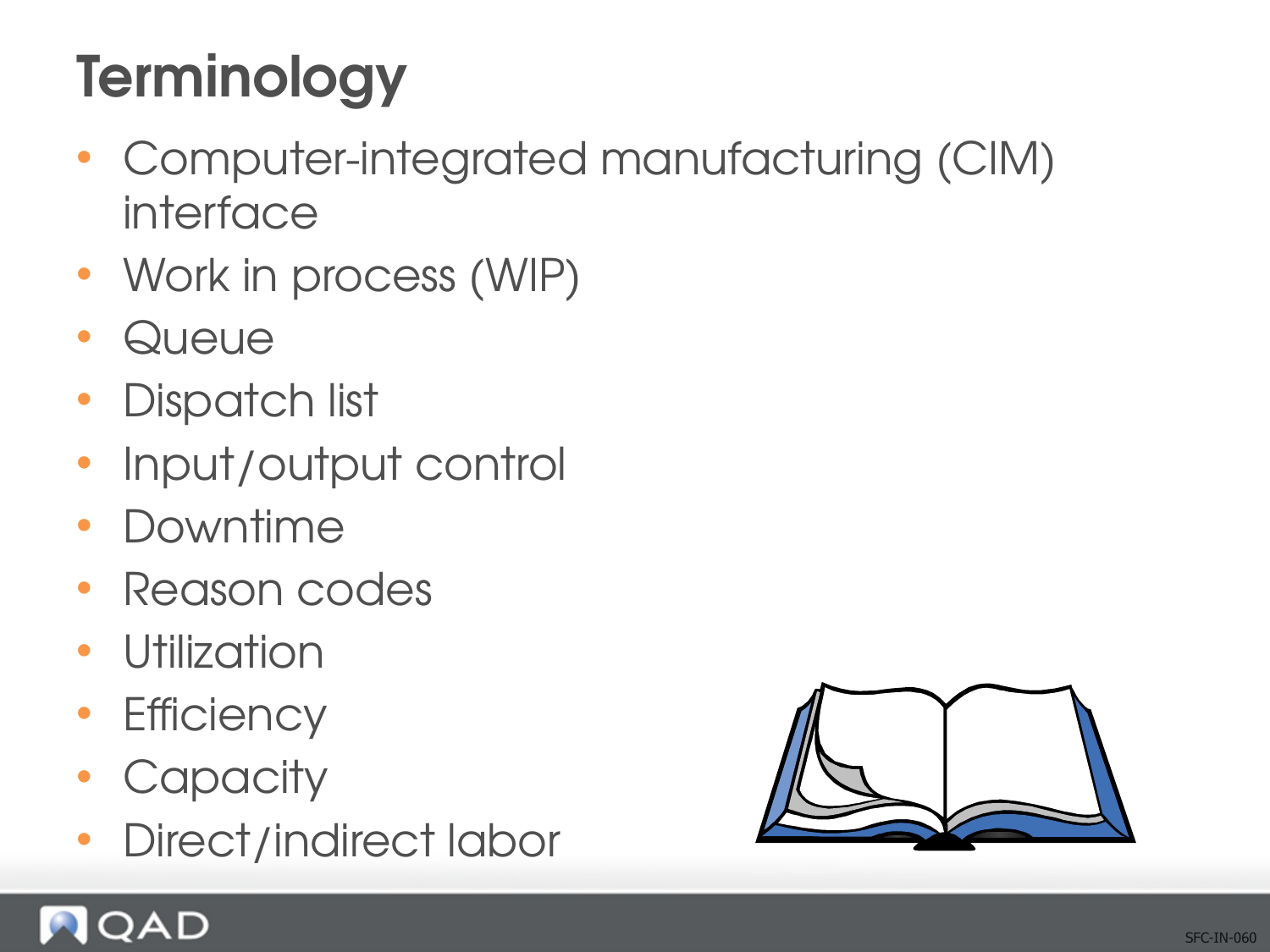

# Terminology
Computer-integrated manufacturing (CIM) interface
Work in process (WIP)
Queue
Dispatch list
Input/output control
Downtime
Reason codes
Utilization
Efficiency
Capacity
Direct/indirect labor

SFC-IN-060